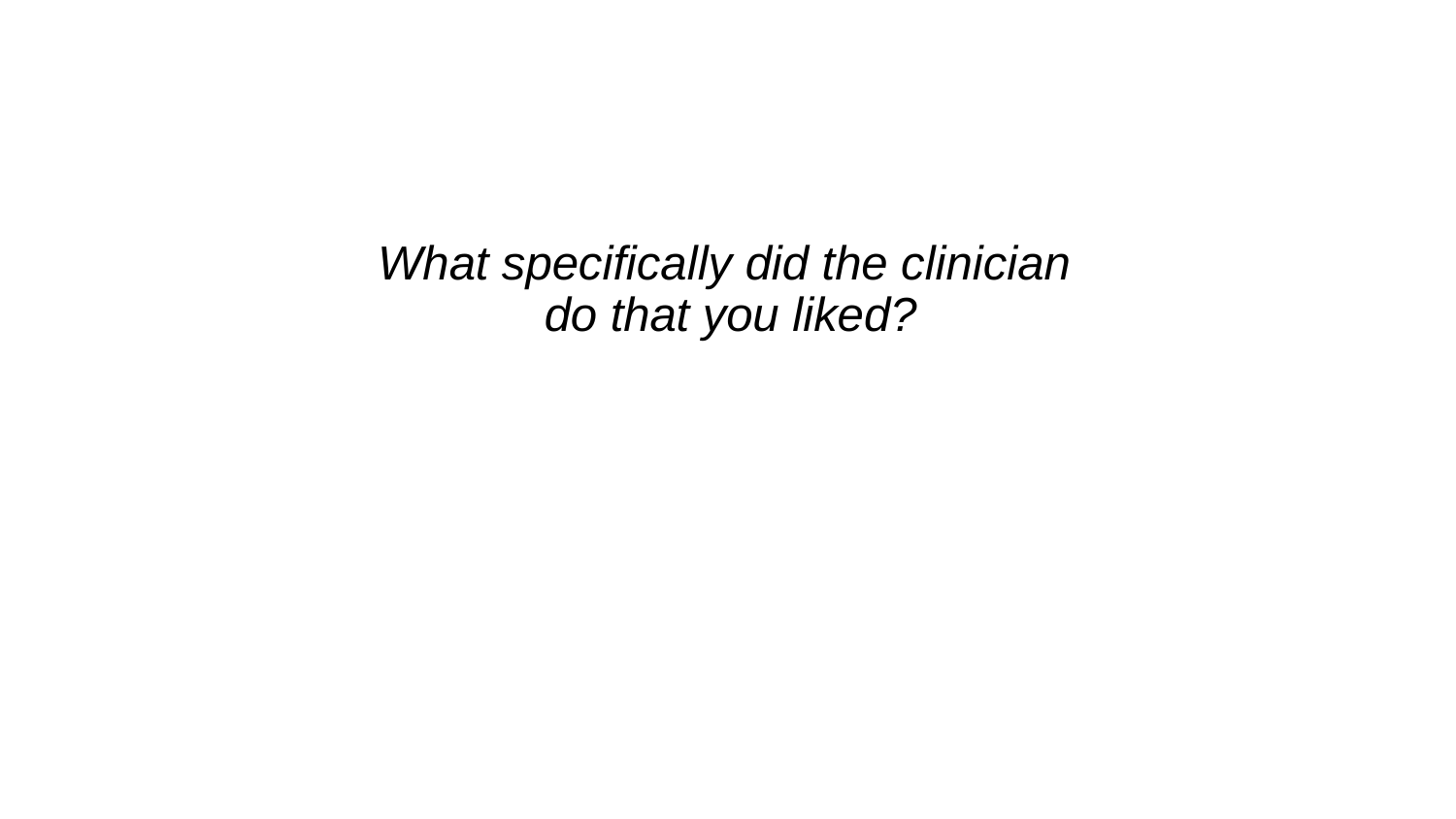

# What specifically did the clinician do that you liked?